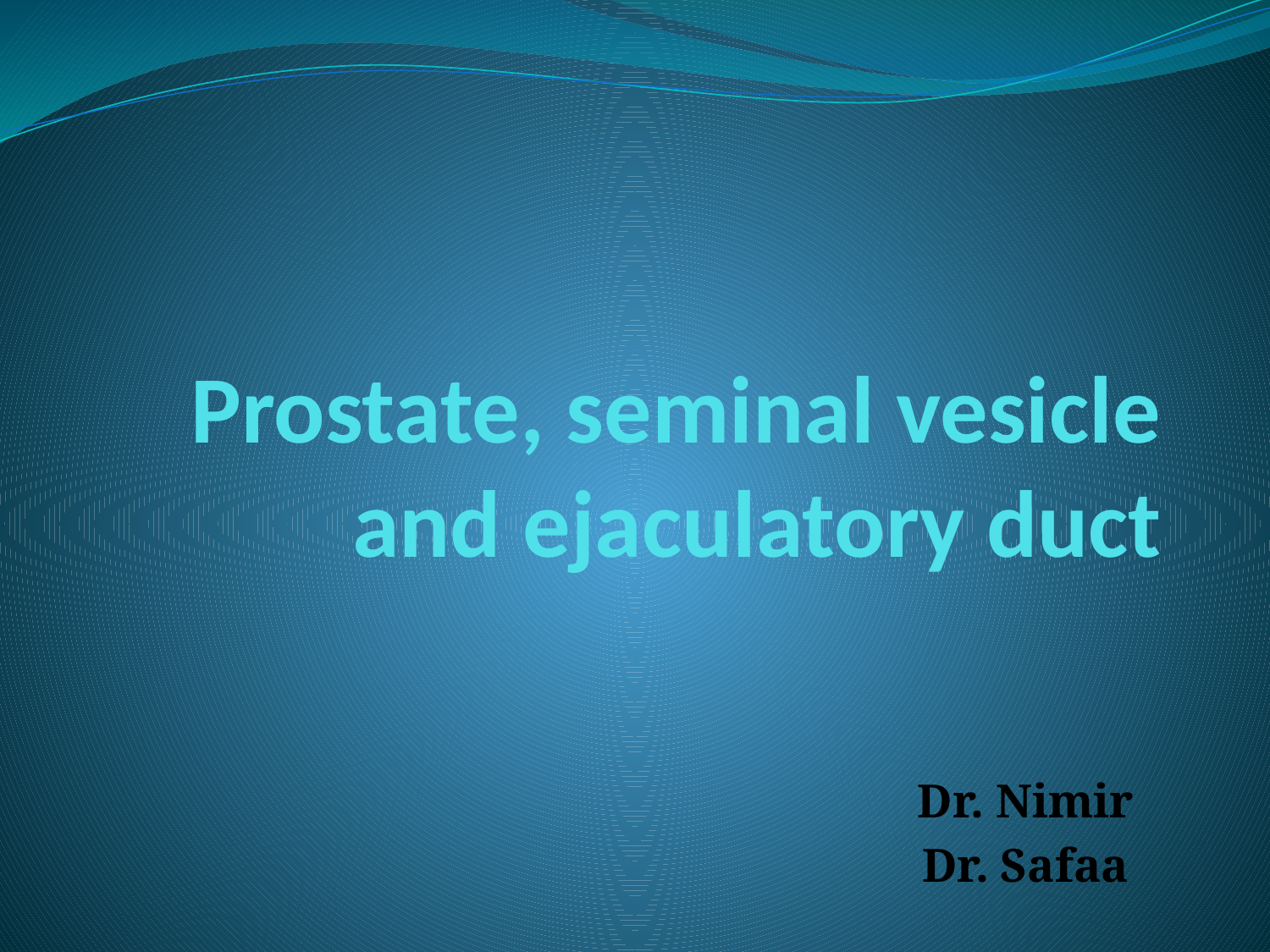

# Prostate, seminal vesicle and ejaculatory duct
Dr. Nimir
Dr. Safaa